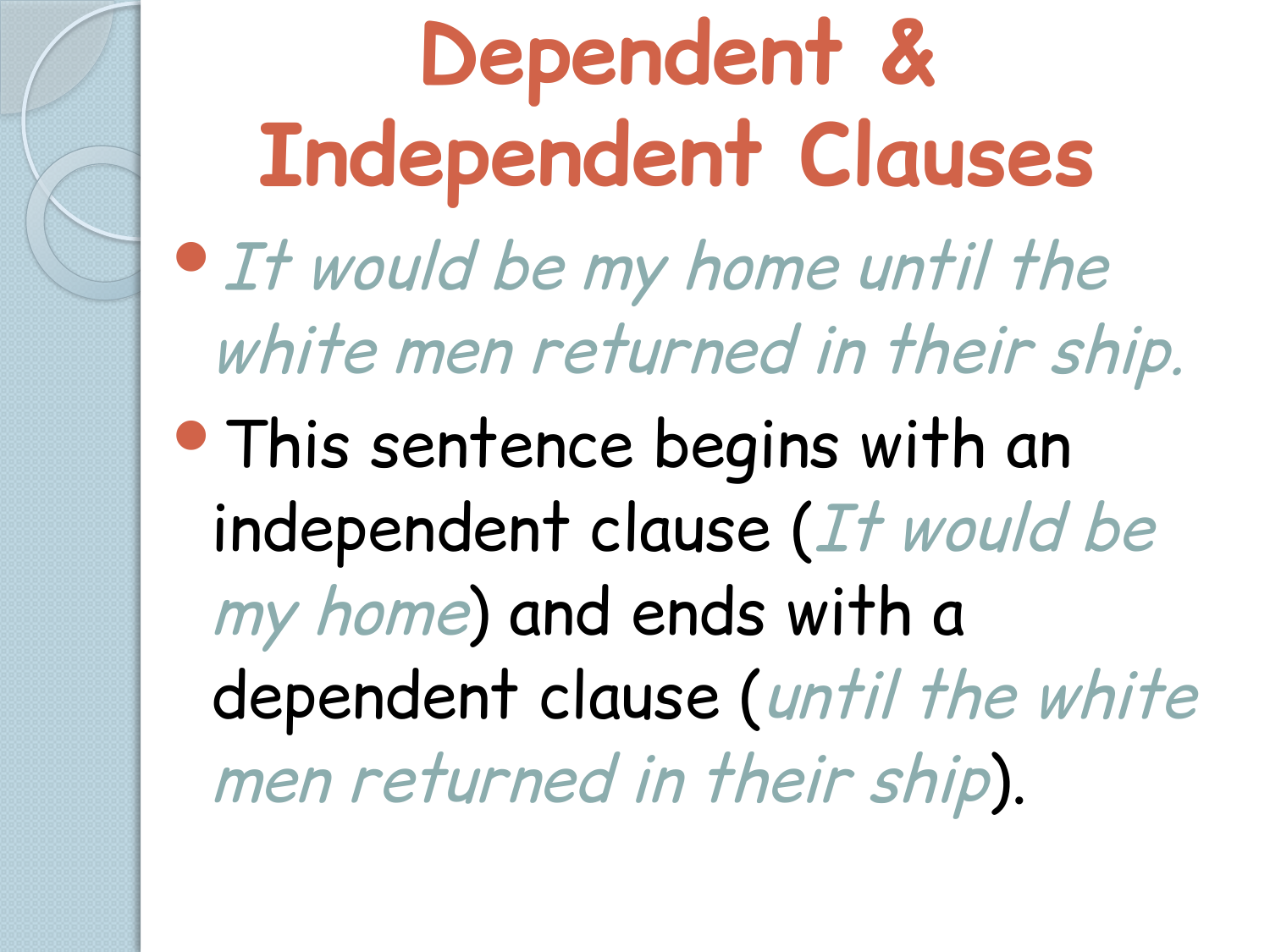

# Dependent & Independent Clauses
It would be my home until the white men returned in their ship.
This sentence begins with an independent clause (It would be my home) and ends with a dependent clause (until the white men returned in their ship).